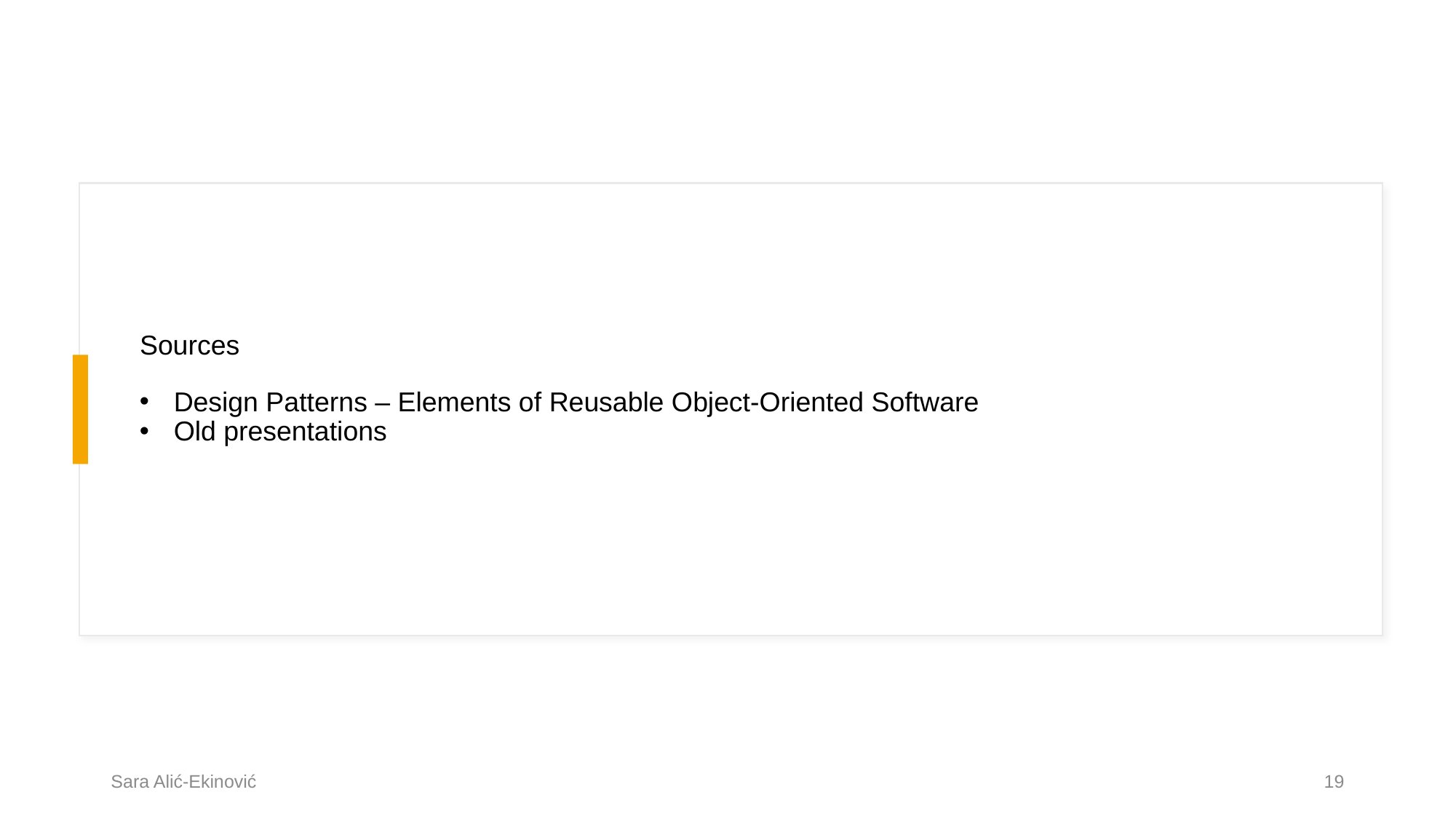

# Sources
Design Patterns – Elements of Reusable Object-Oriented Software
Old presentations

Sara Alić-Ekinović
19